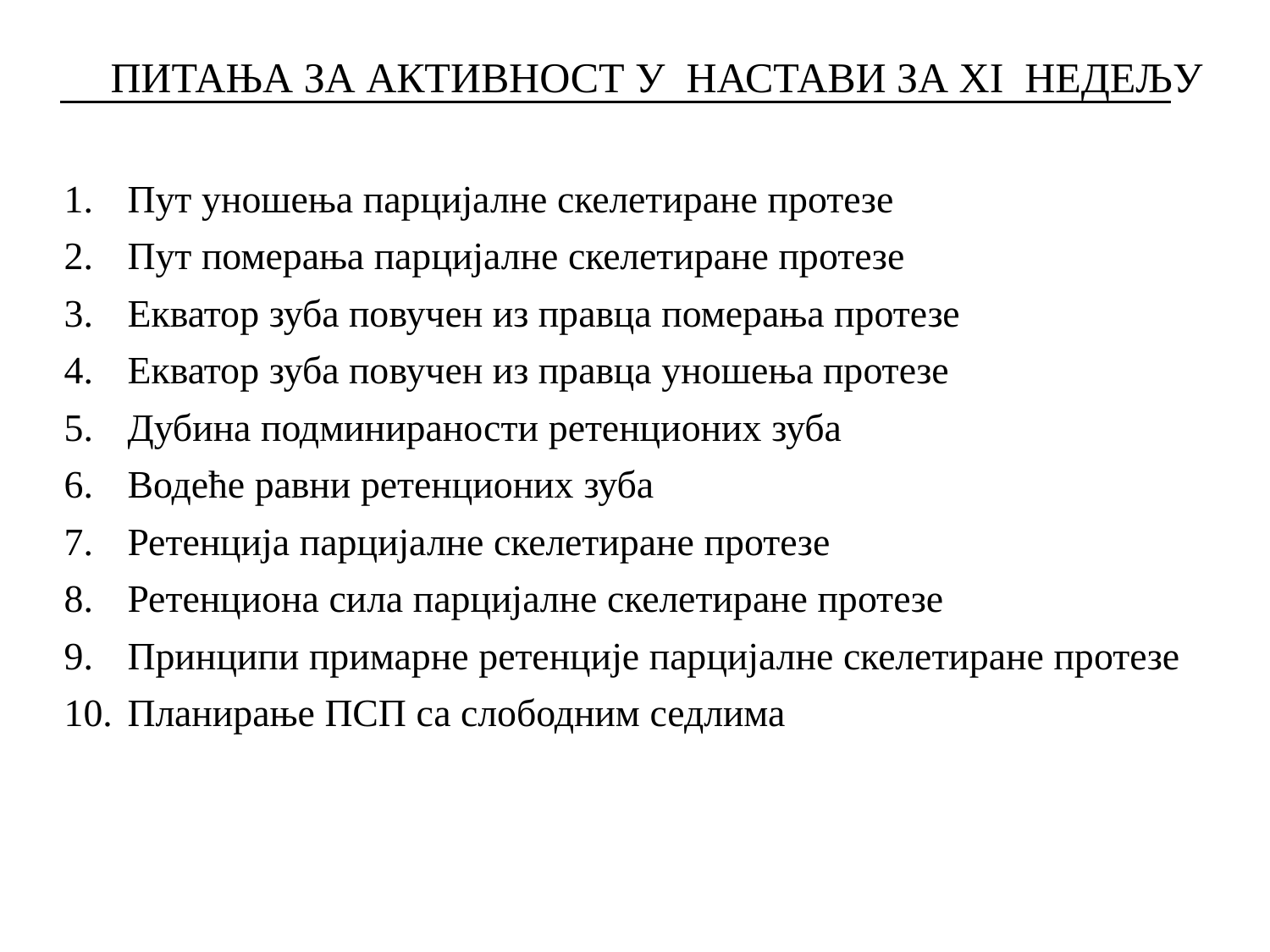

ПИТАЊА ЗА АКТИВНОСТ У  НАСТАВИ ЗА XI  НЕДЕЉУ
Пут уношења парцијалне скелетиране протезе
Пут померања парцијалне скелетиране протезе
Екватор зуба повучен из правца померања протезе
Екватор зуба повучен из правца уношења протезе
Дубина подминираности ретенционих зуба
Водеће равни ретенционих зуба
Ретенција парцијалне скелетиране протезе
Ретенциона сила парцијалне скелетиране протезе
Принципи примарне ретенције парцијалне скелетиране протезе
Планирање ПСП са слободним седлима